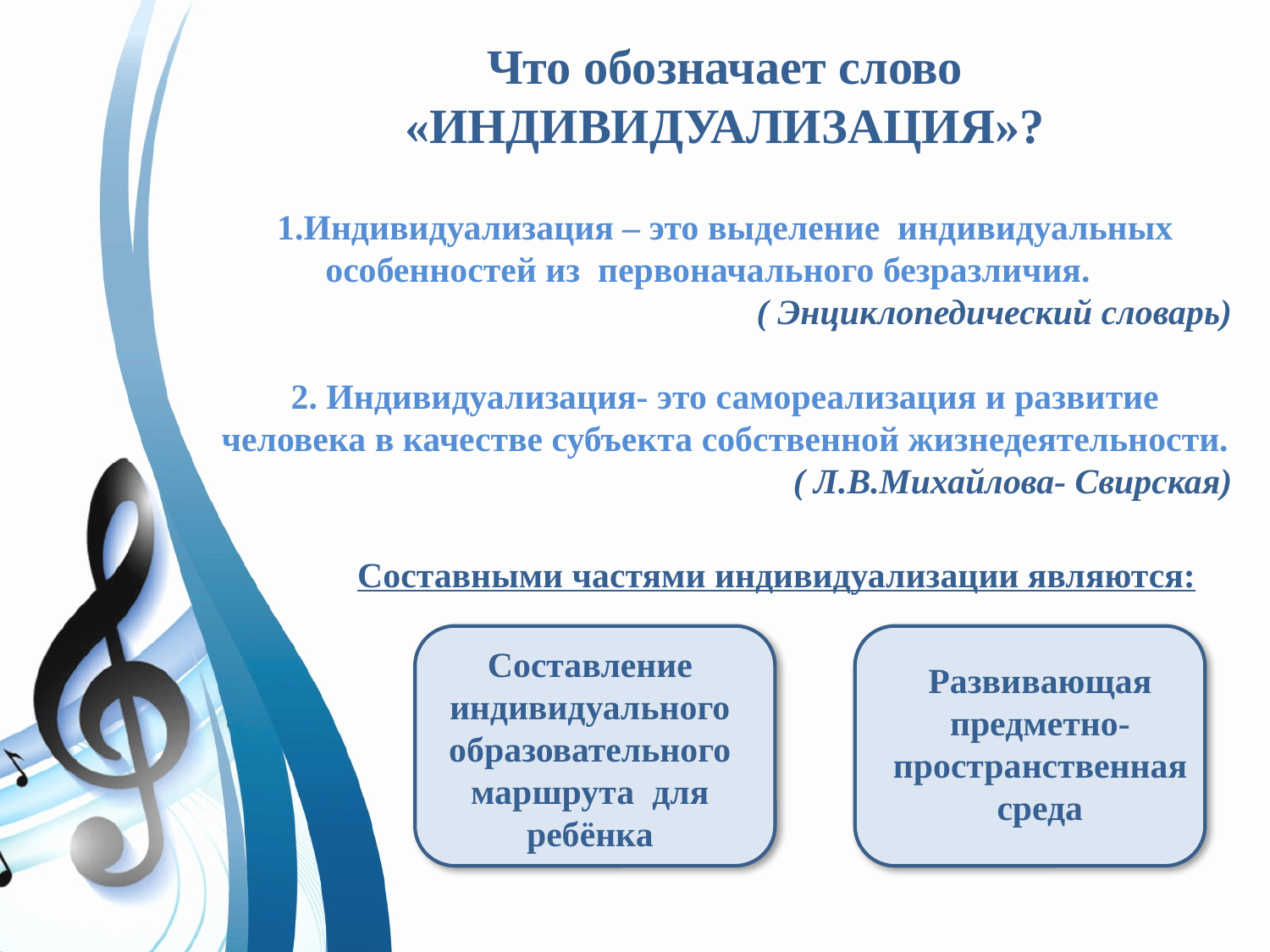

Что обозначает слово «ИНДИВИДУАЛИЗАЦИЯ»?

1.Индивидуализация – это выделение  индивидуальных особенностей из  первоначального безразличия.
 ( Энциклопедический словарь)

2. Индивидуализация- это самореализация и развитие человека в качестве субъекта собственной жизнедеятельности.
  ( Л.В.Михайлова- Свирская)

Составными частями индивидуализации являются:

Составление индивидуального образовательного маршрута  для ребёнка
Развивающая предметно-пространственная среда